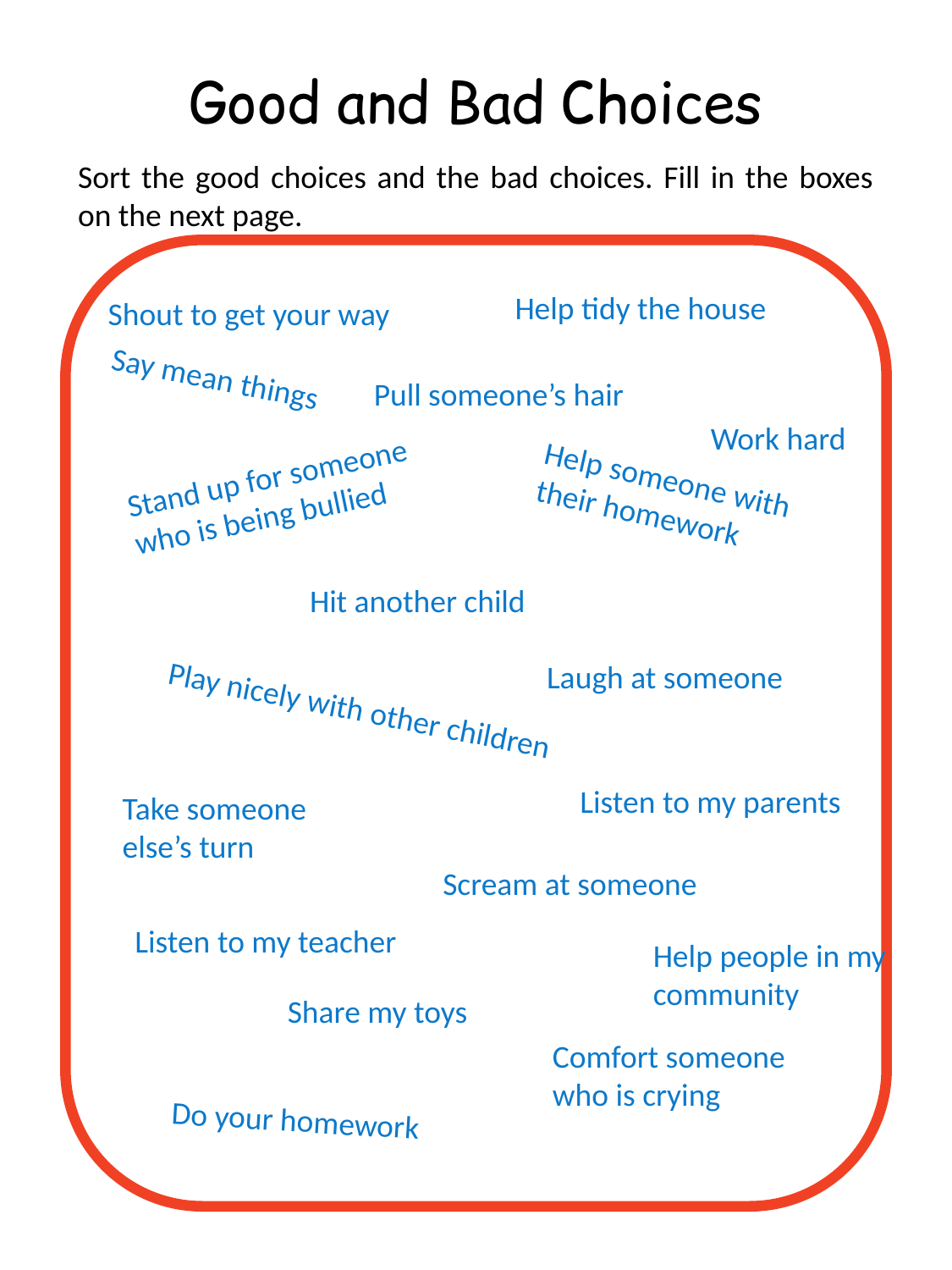

# Good and Bad Choices
Sort the good choices and the bad choices. Fill in the boxes on the next page.

Help tidy the house
Shout to get your way
Say mean things
Pull someone’s hair
Work hard
Stand up for someone who is being bullied
Help someone with their homework
Hit another child
Laugh at someone
Play nicely with other children
Listen to my parents
Take someone else’s turn
Scream at someone
Listen to my teacher
Help people in my community
Share my toys
Comfort someone who is crying
Do your homework